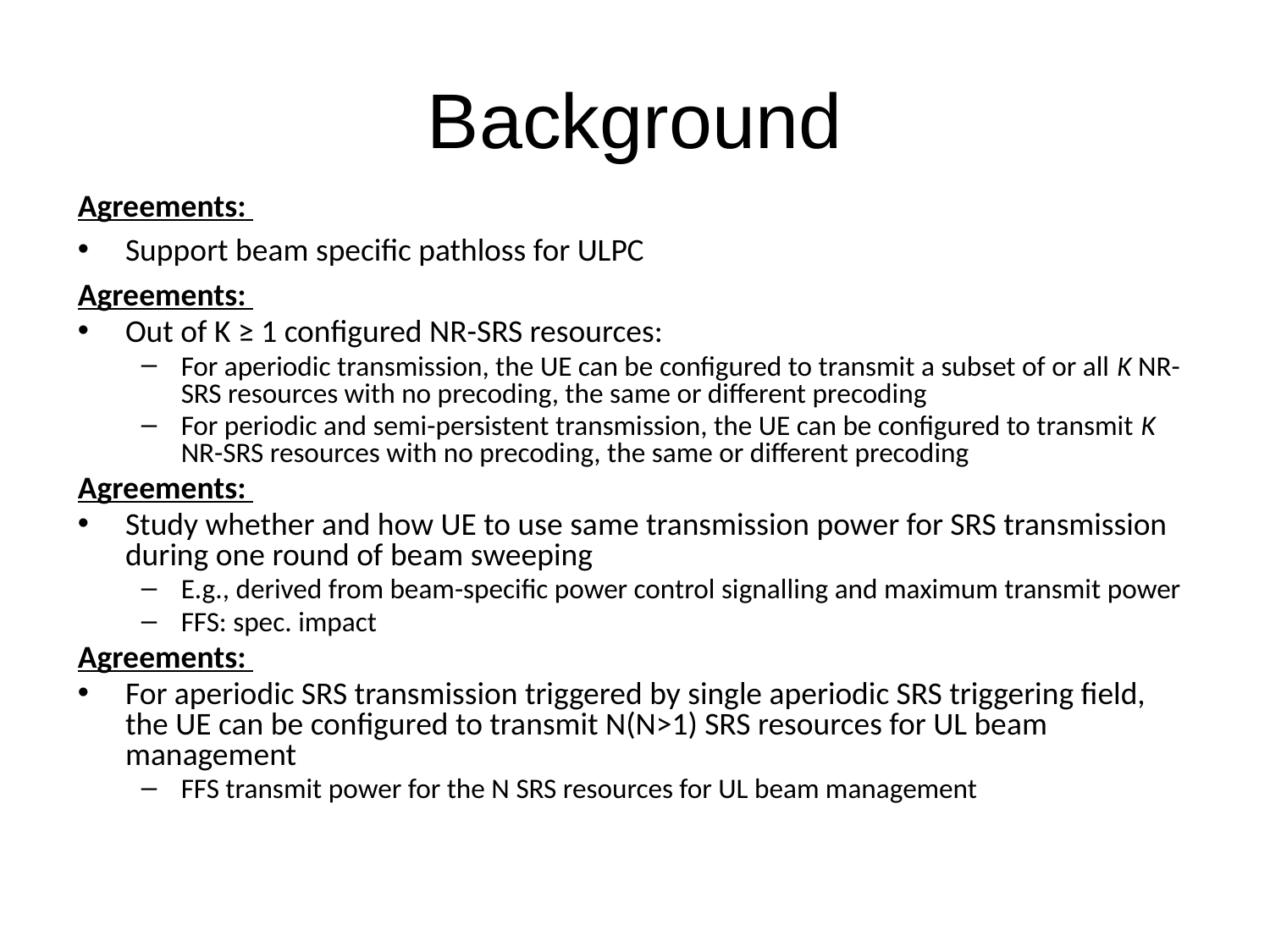

# Background
Agreements:
Support beam specific pathloss for ULPC
Agreements:
Out of K ≥ 1 configured NR-SRS resources:
For aperiodic transmission, the UE can be configured to transmit a subset of or all K NR-SRS resources with no precoding, the same or different precoding
For periodic and semi-persistent transmission, the UE can be configured to transmit K NR-SRS resources with no precoding, the same or different precoding
Agreements:
Study whether and how UE to use same transmission power for SRS transmission during one round of beam sweeping
E.g., derived from beam-specific power control signalling and maximum transmit power
FFS: spec. impact
Agreements:
For aperiodic SRS transmission triggered by single aperiodic SRS triggering field, the UE can be configured to transmit N(N>1) SRS resources for UL beam management
FFS transmit power for the N SRS resources for UL beam management